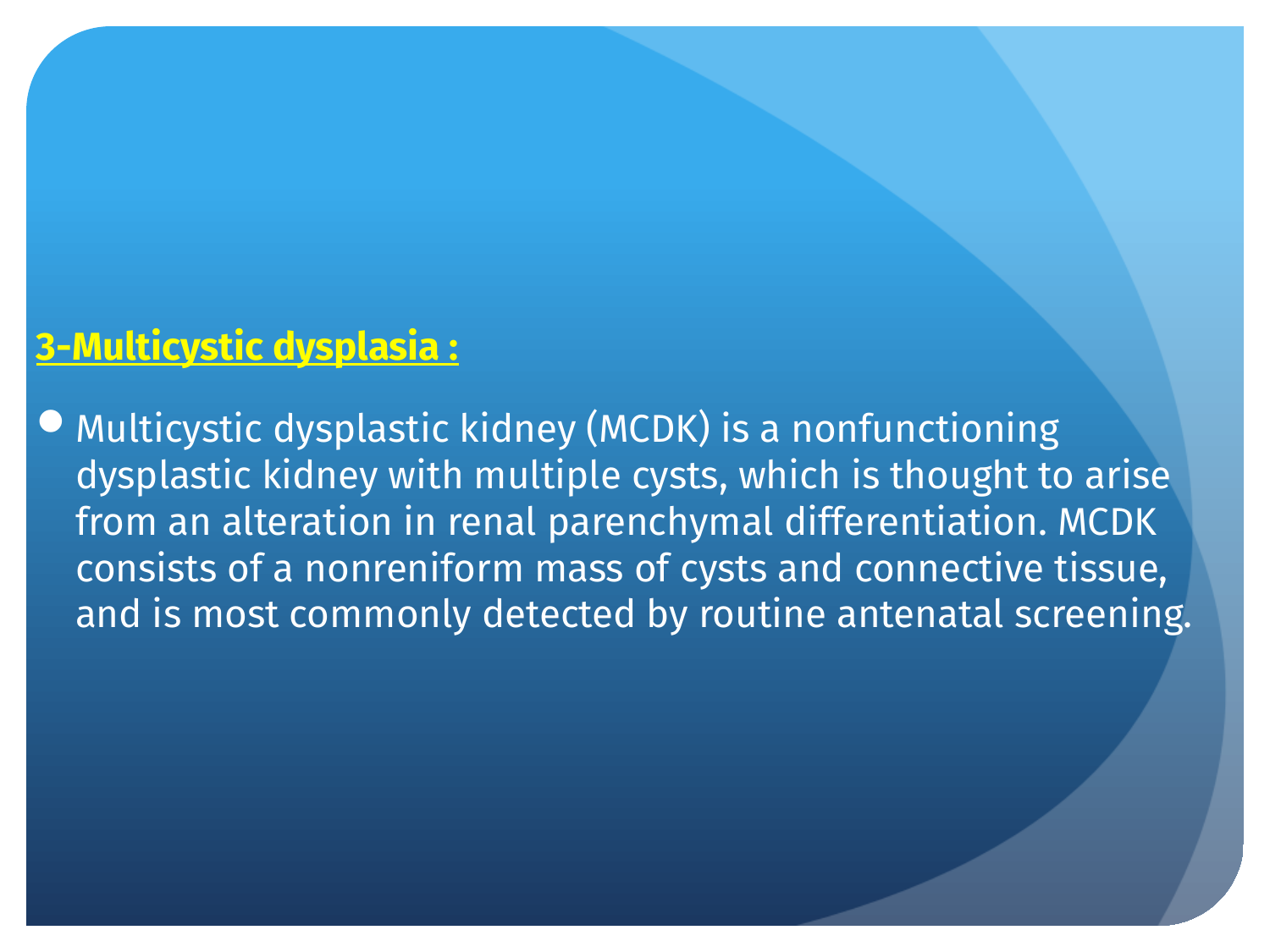

#
3-Multicystic dysplasia :
Multicystic dysplastic kidney (MCDK) is a nonfunctioning dysplastic kidney with multiple cysts, which is thought to arise from an alteration in renal parenchymal differentiation. MCDK consists of a nonreniform mass of cysts and connective tissue, and is most commonly detected by routine antenatal screening.